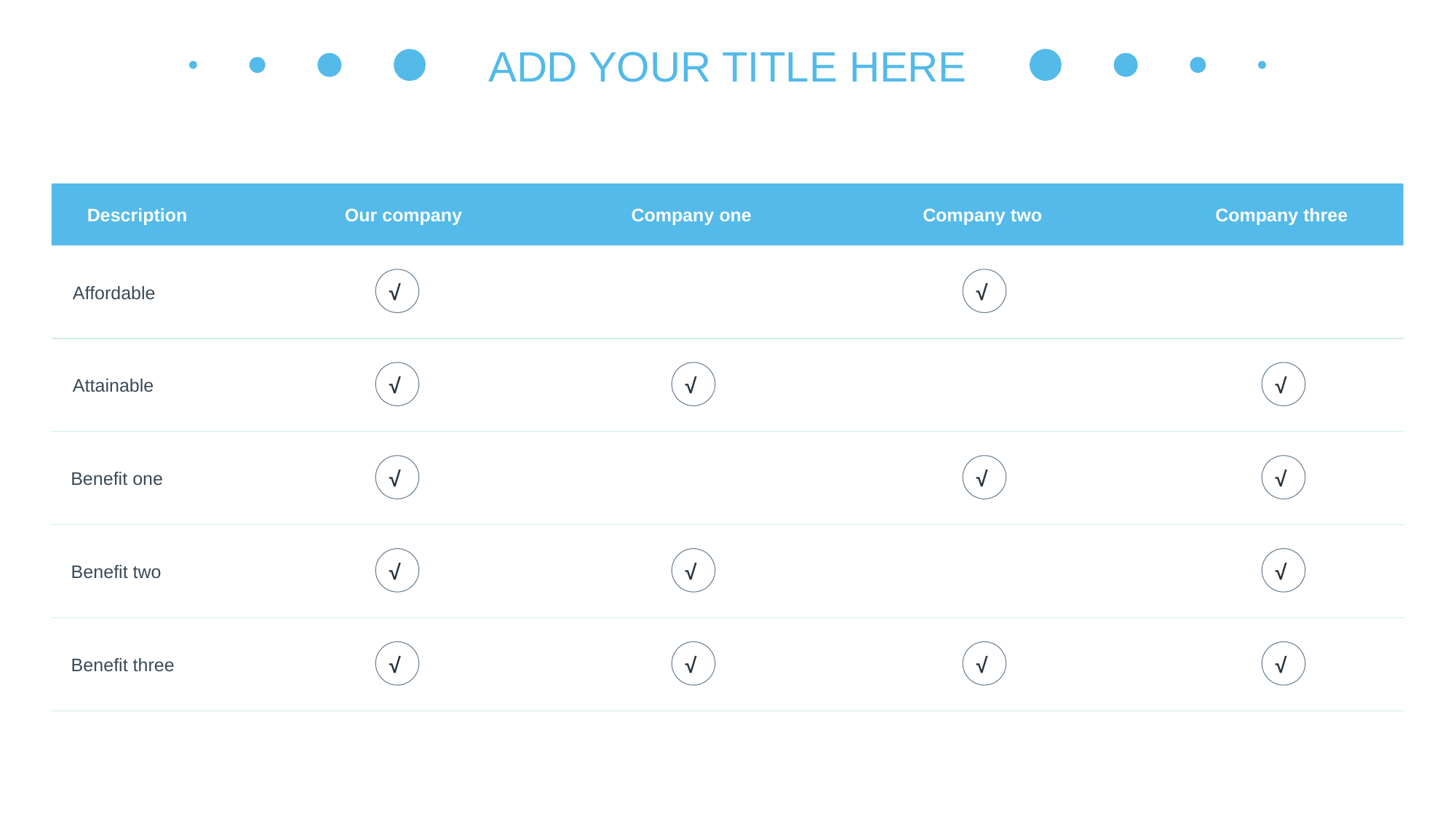

ADD YOUR TITLE HERE

Description
Our company
Company one
Company two
Company three

√

√
Affordable

√

√

√
Attainable

√

√

√
Benefit one

√

√

√
Benefit two

√

√

√

√
Benefit three